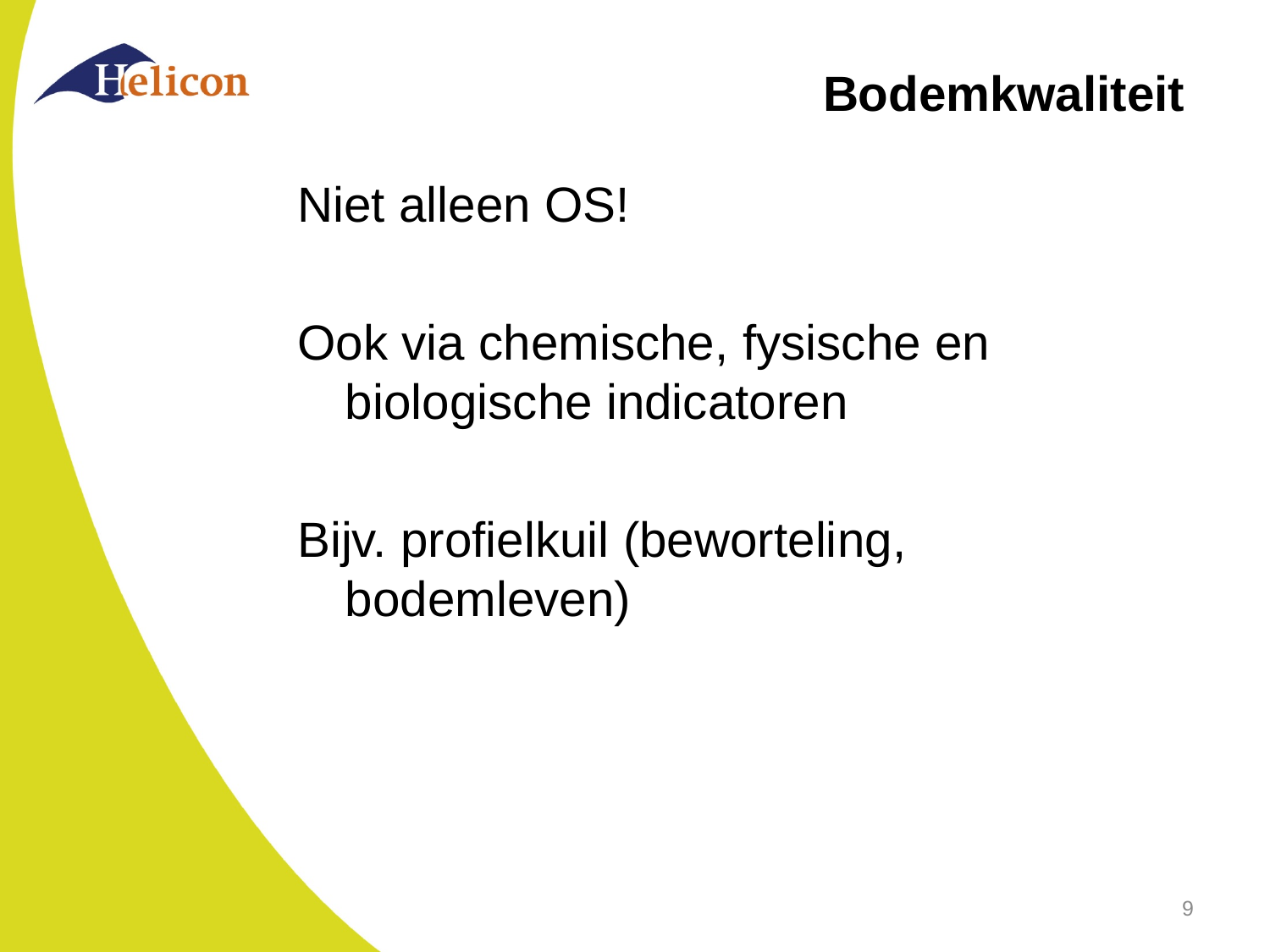

# Bodemkwaliteit
Niet alleen OS!

Ook via chemische, fysische en biologische indicatoren

Bijv. profielkuil (beworteling, bodemleven)

9